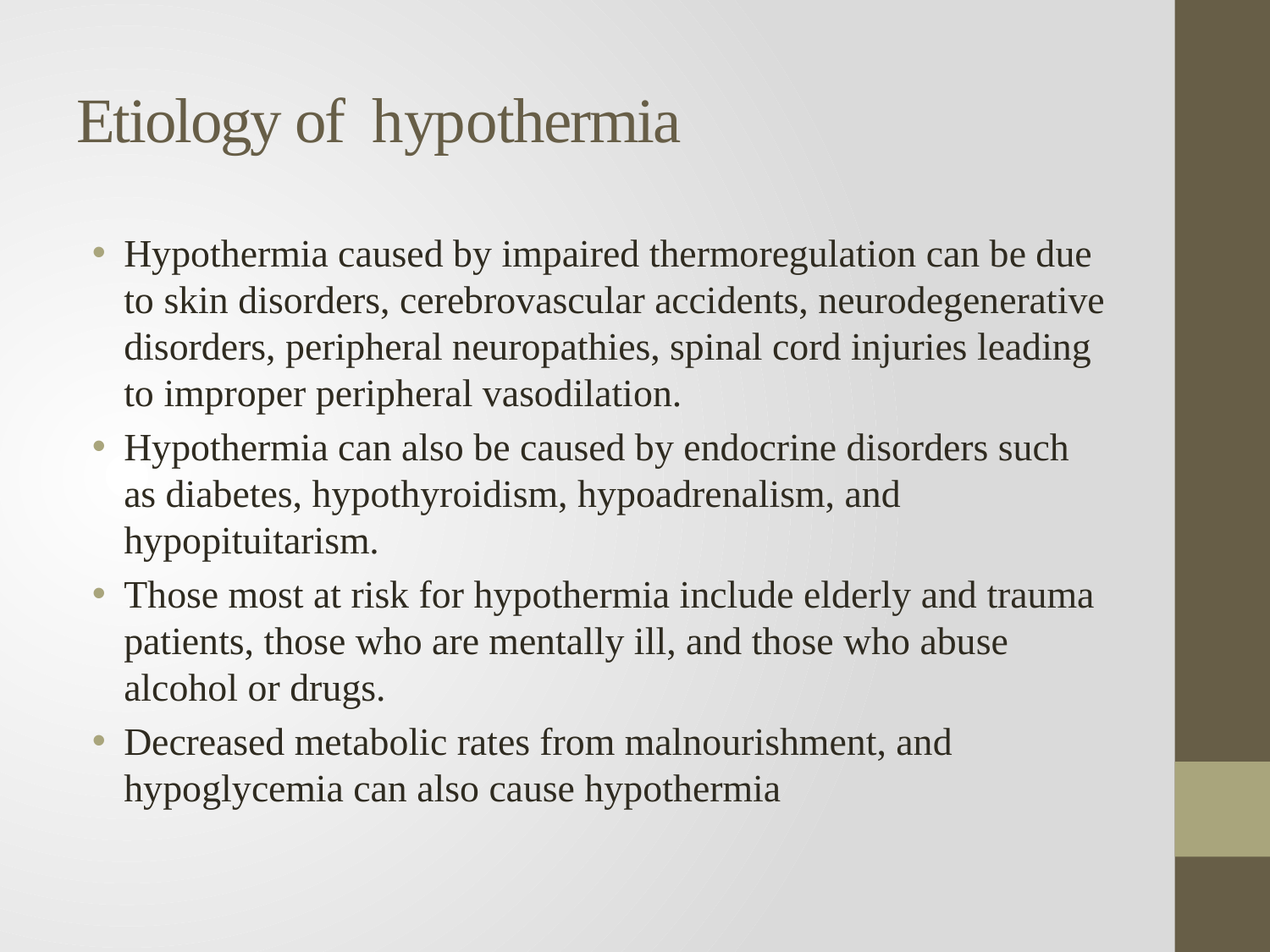

# Etiology of  hypothermia
Hypothermia caused by impaired thermoregulation can be due to skin disorders, cerebrovascular accidents, neurodegenerative disorders, peripheral neuropathies, spinal cord injuries leading to improper peripheral vasodilation.
Hypothermia can also be caused by endocrine disorders such as diabetes, hypothyroidism, hypoadrenalism, and hypopituitarism.
Those most at risk for hypothermia include elderly and trauma patients, those who are mentally ill, and those who abuse alcohol or drugs.
Decreased metabolic rates from malnourishment, and hypoglycemia can also cause hypothermia